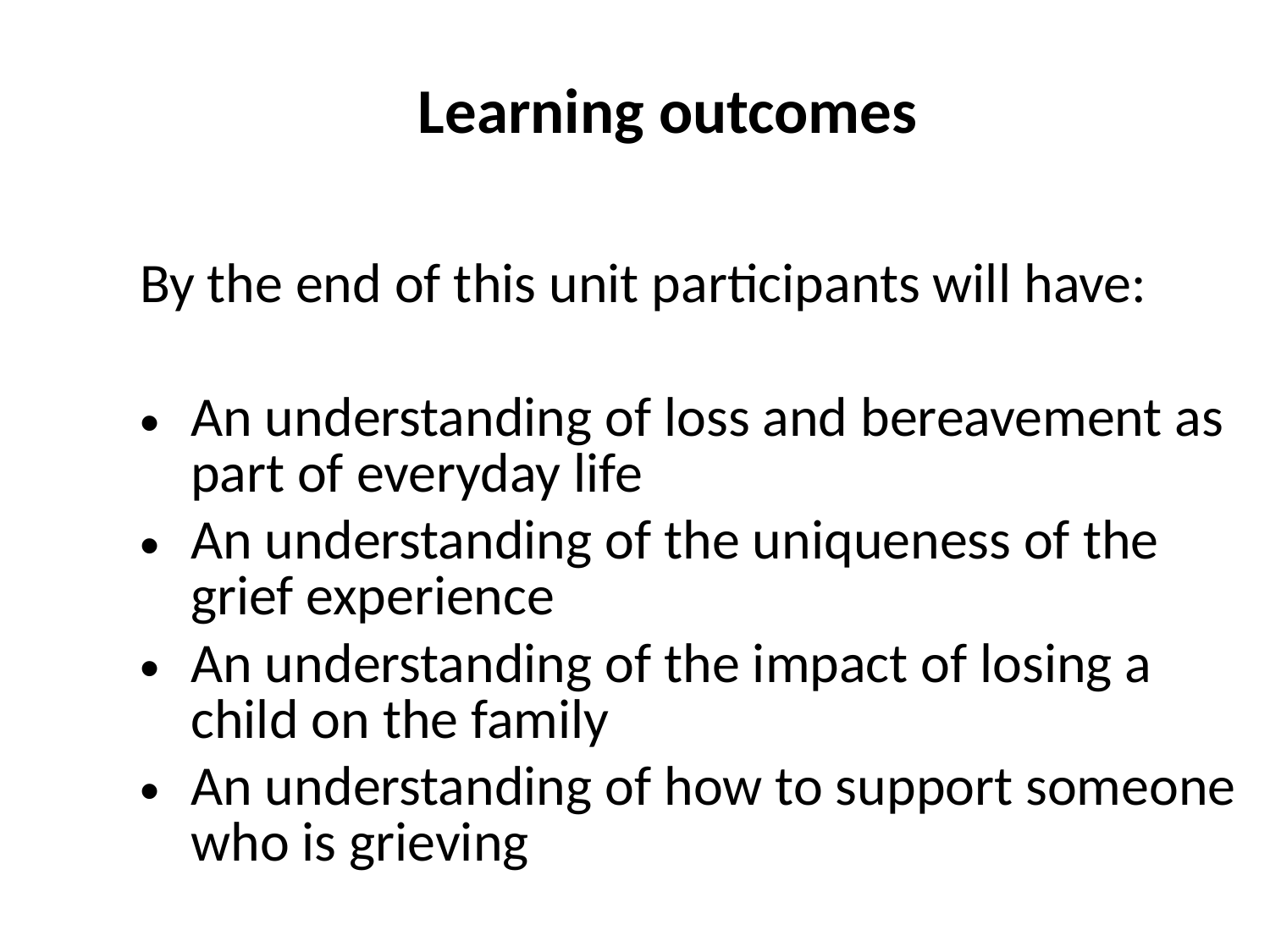

Learning outcomes
By the end of this unit participants will have:

An understanding of loss and bereavement as part of everyday life
An understanding of the uniqueness of the grief experience
An understanding of the impact of losing a child on the family
An understanding of how to support someone who is grieving